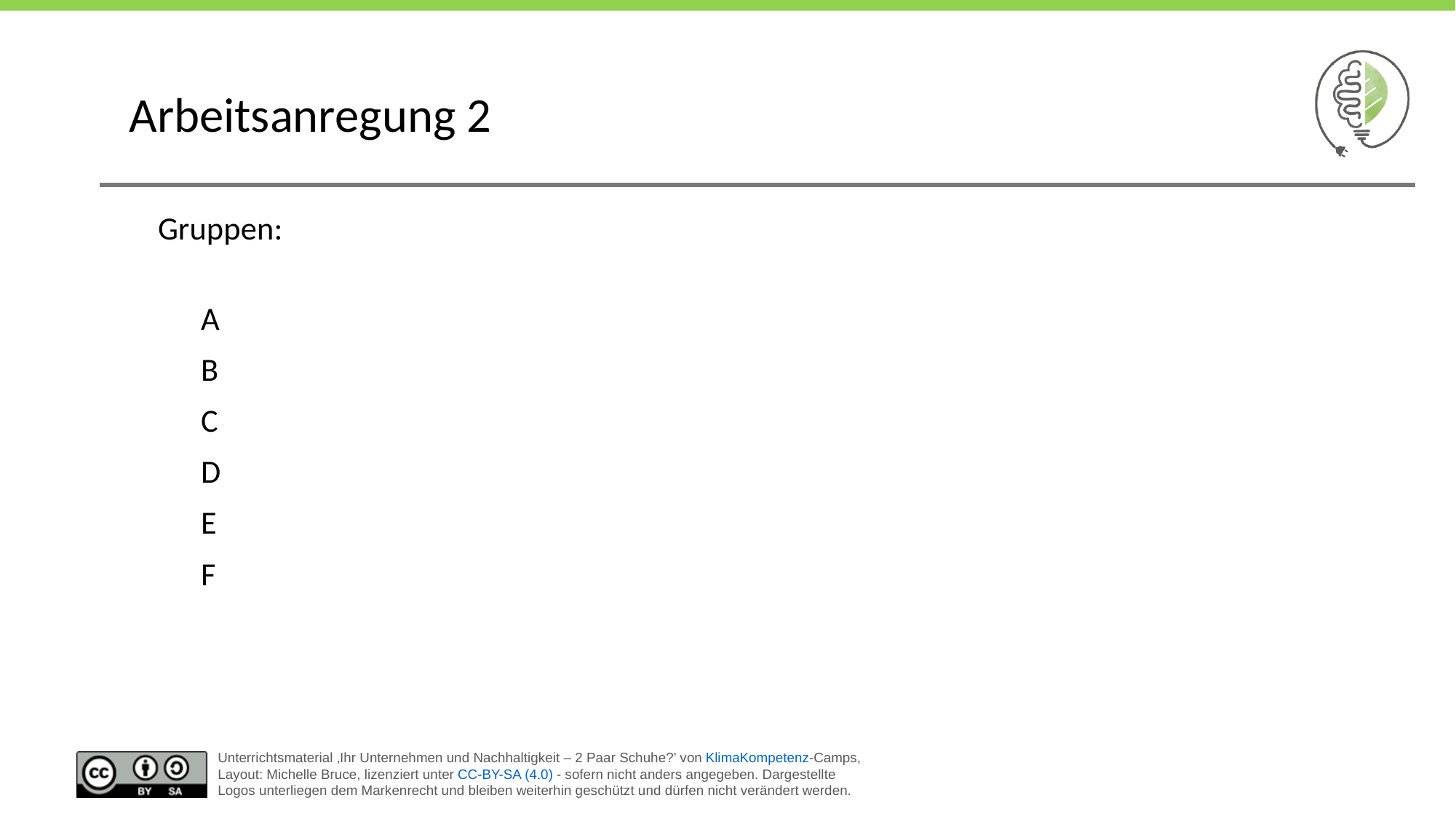

Arbeitsanregung 2
Gruppen:

A
B
C
D
E
F